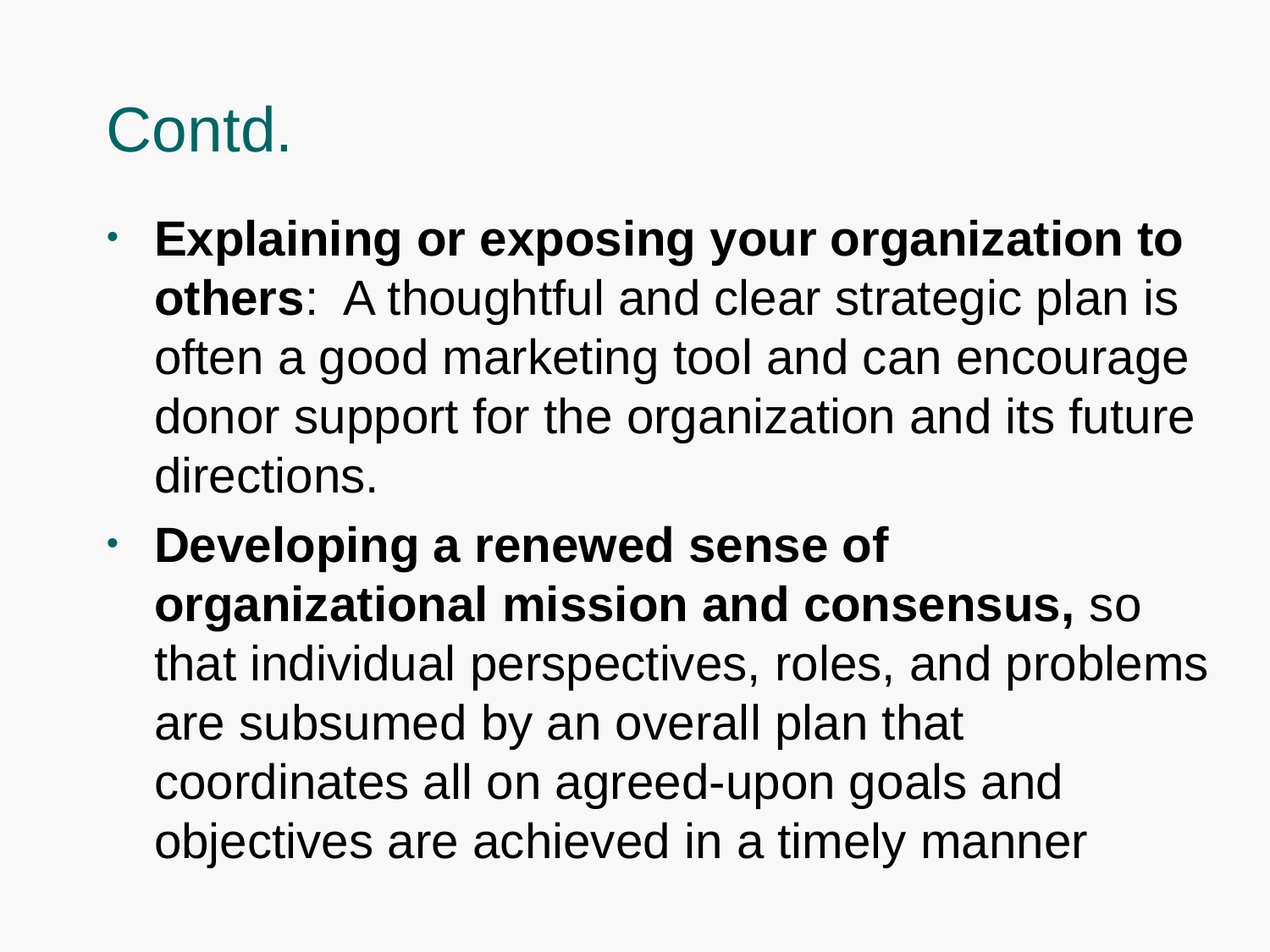

# Contd.
Explaining or exposing your organization to others:  A thoughtful and clear strategic plan is often a good marketing tool and can encourage donor support for the organization and its future directions.
Developing a renewed sense of organizational mission and consensus, so that individual perspectives, roles, and problems are subsumed by an overall plan that coordinates all on agreed-upon goals and objectives are achieved in a timely manner